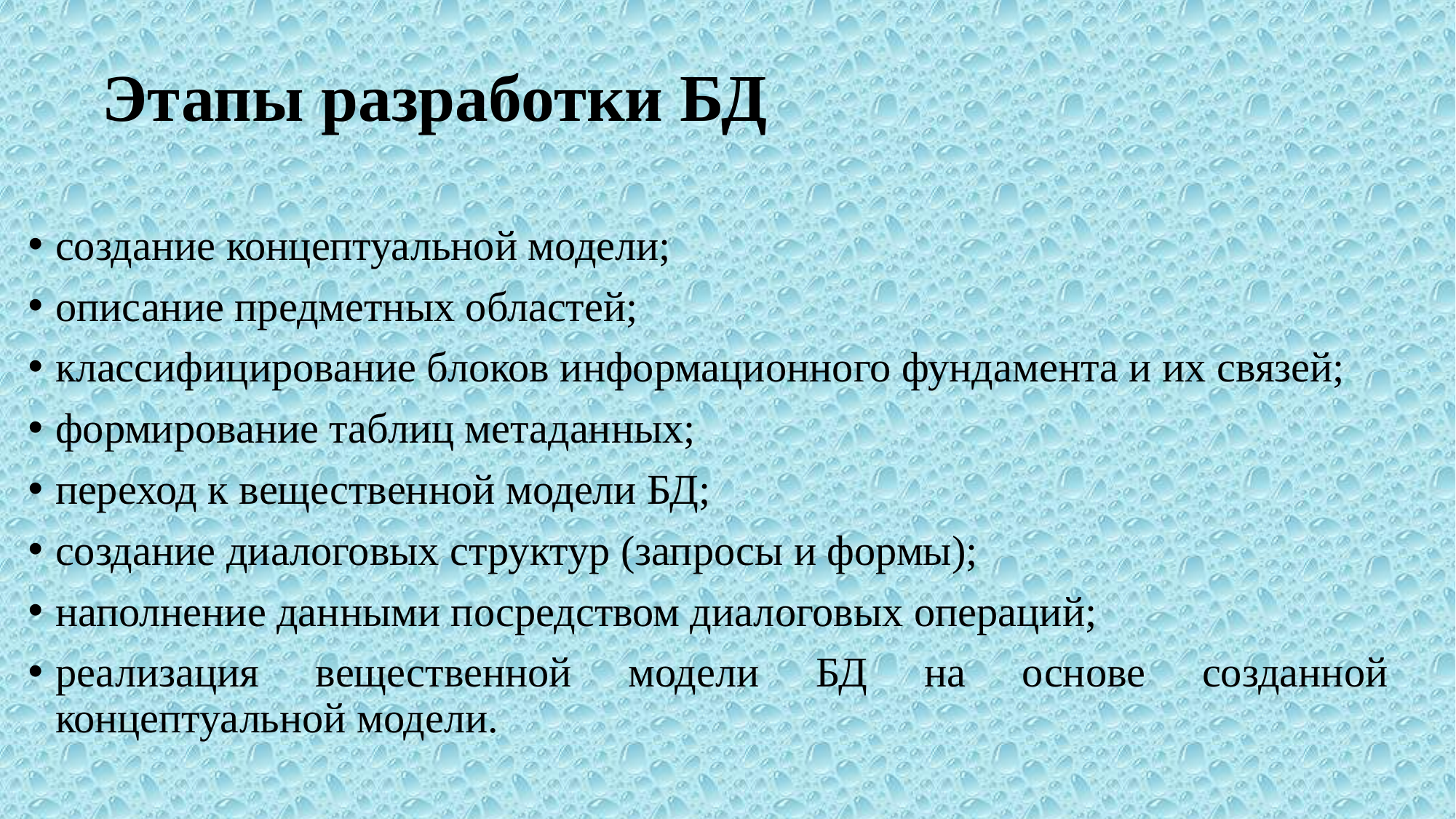

# Этапы разработки БД
создание концептуальной модели;
описание предметных областей;
классифицирование блоков информационного фундамента и их связей;
формирование таблиц метаданных;
переход к вещественной модели БД;
создание диалоговых структур (запросы и формы);
наполнение данными посредством диалоговых операций;
реализация вещественной модели БД на основе созданной концептуальной модели.